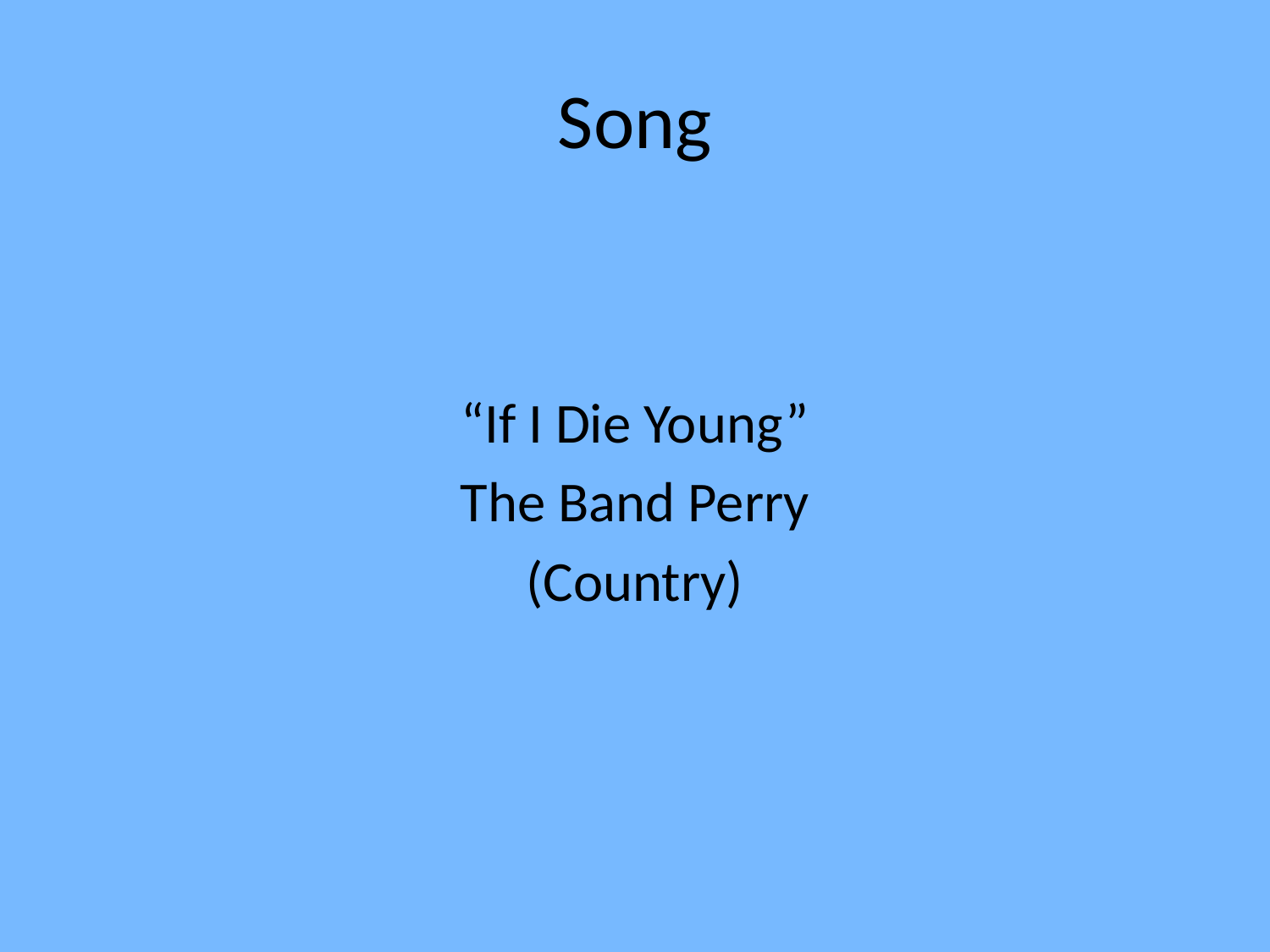

# Song

“If I Die Young”
The Band Perry
(Country)